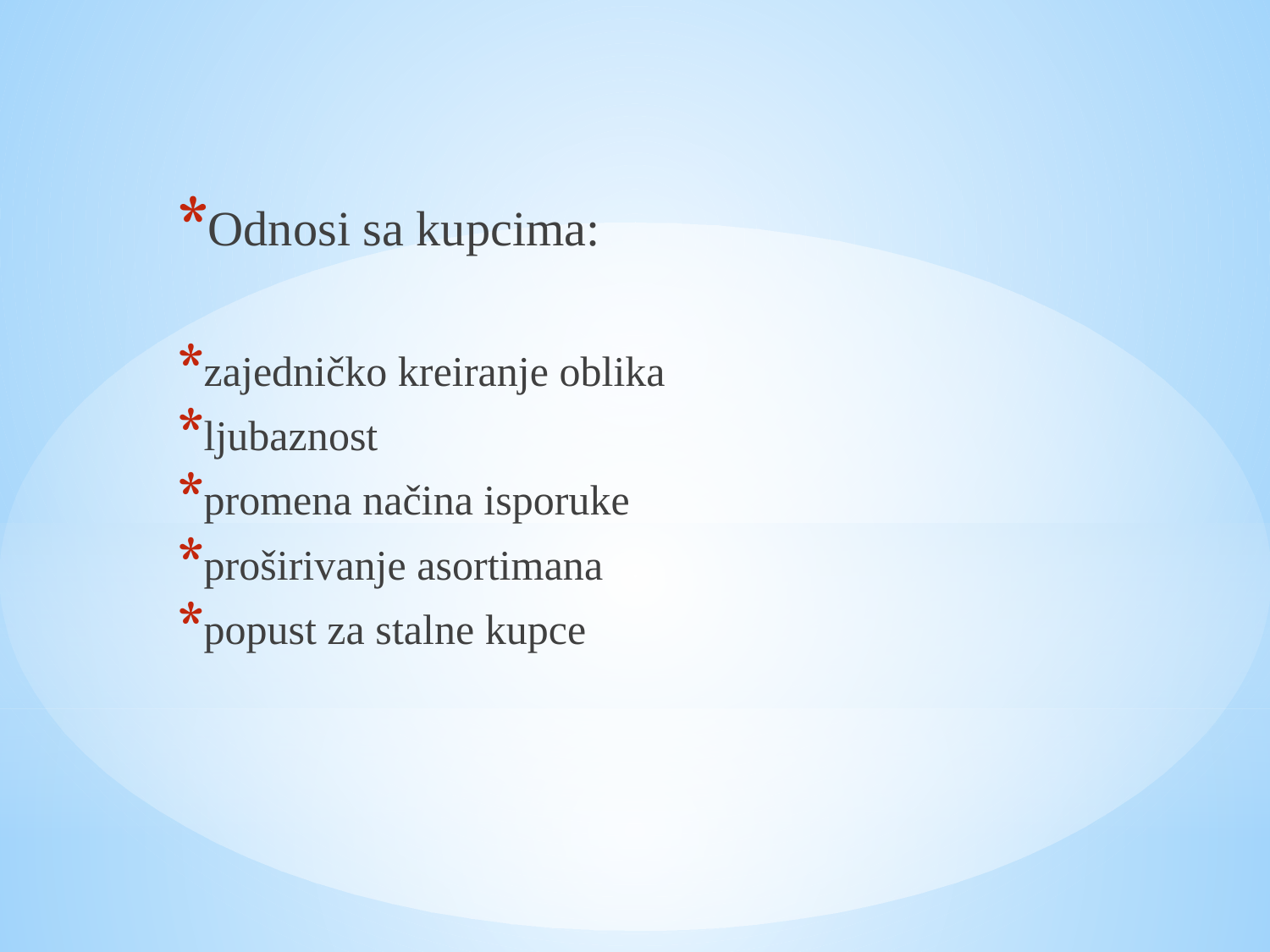

Odnosi sa kupcima:

zajedničko kreiranje oblika
ljubaznost
promena načina isporuke
proširivanje asortimana
popust za stalne kupce